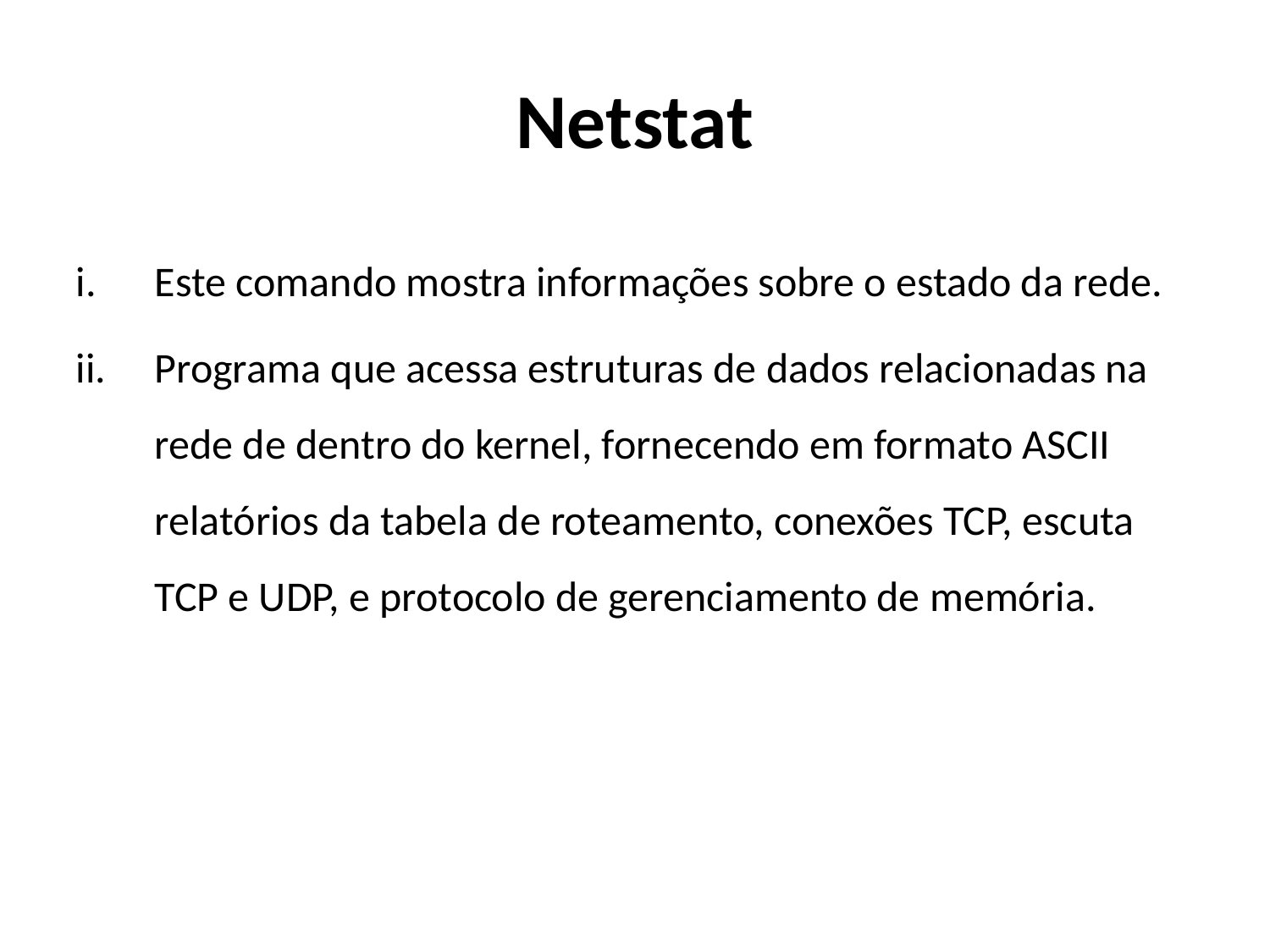

Netstat
Este comando mostra informações sobre o estado da rede.
Programa que acessa estruturas de dados relacionadas na rede de dentro do kernel, fornecendo em formato ASCII relatórios da tabela de roteamento, conexões TCP, escuta TCP e UDP, e protocolo de gerenciamento de memória.